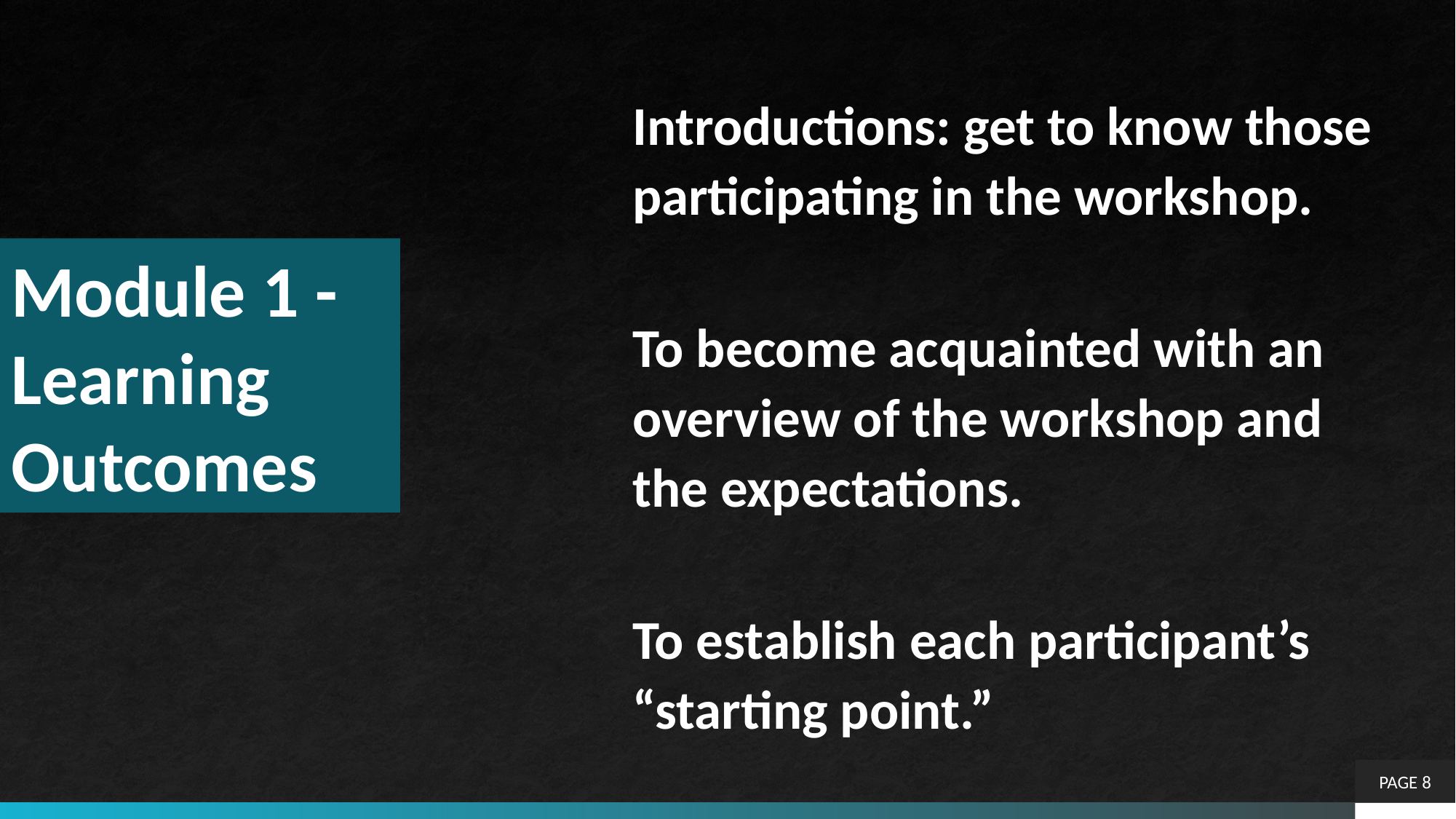

Introductions: get to know those participating in the workshop.

To become acquainted with an overview of the workshop and the expectations.

To establish each participant’s “starting point.”
# Module 1 - Learning Outcomes
PAGE 8